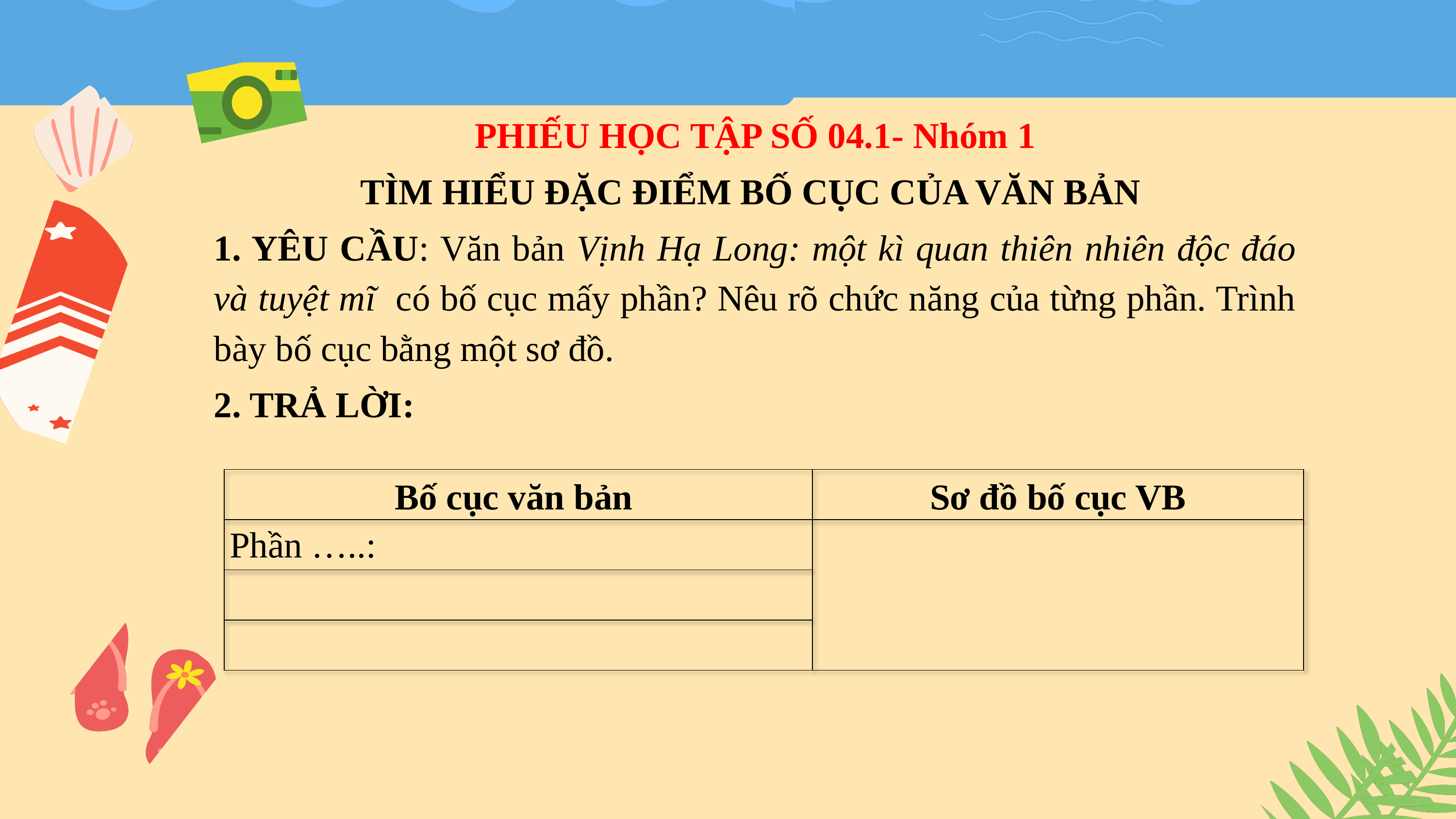

PHIẾU HỌC TẬP SỐ 04.1- Nhóm 1
TÌM HIỂU ĐẶC ĐIỂM BỐ CỤC CỦA VĂN BẢN
1. YÊU CẦU: Văn bản Vịnh Hạ Long: một kì quan thiên nhiên độc đáo và tuyệt mĩ  có bố cục mấy phần? Nêu rõ chức năng của từng phần. Trình bày bố cục bằng một sơ đồ.
2. TRẢ LỜI:

| Bố cục văn bản | Sơ đồ bố cục VB |
| --- | --- |
| Phần …..: |  |
|  |  |
|  |  |